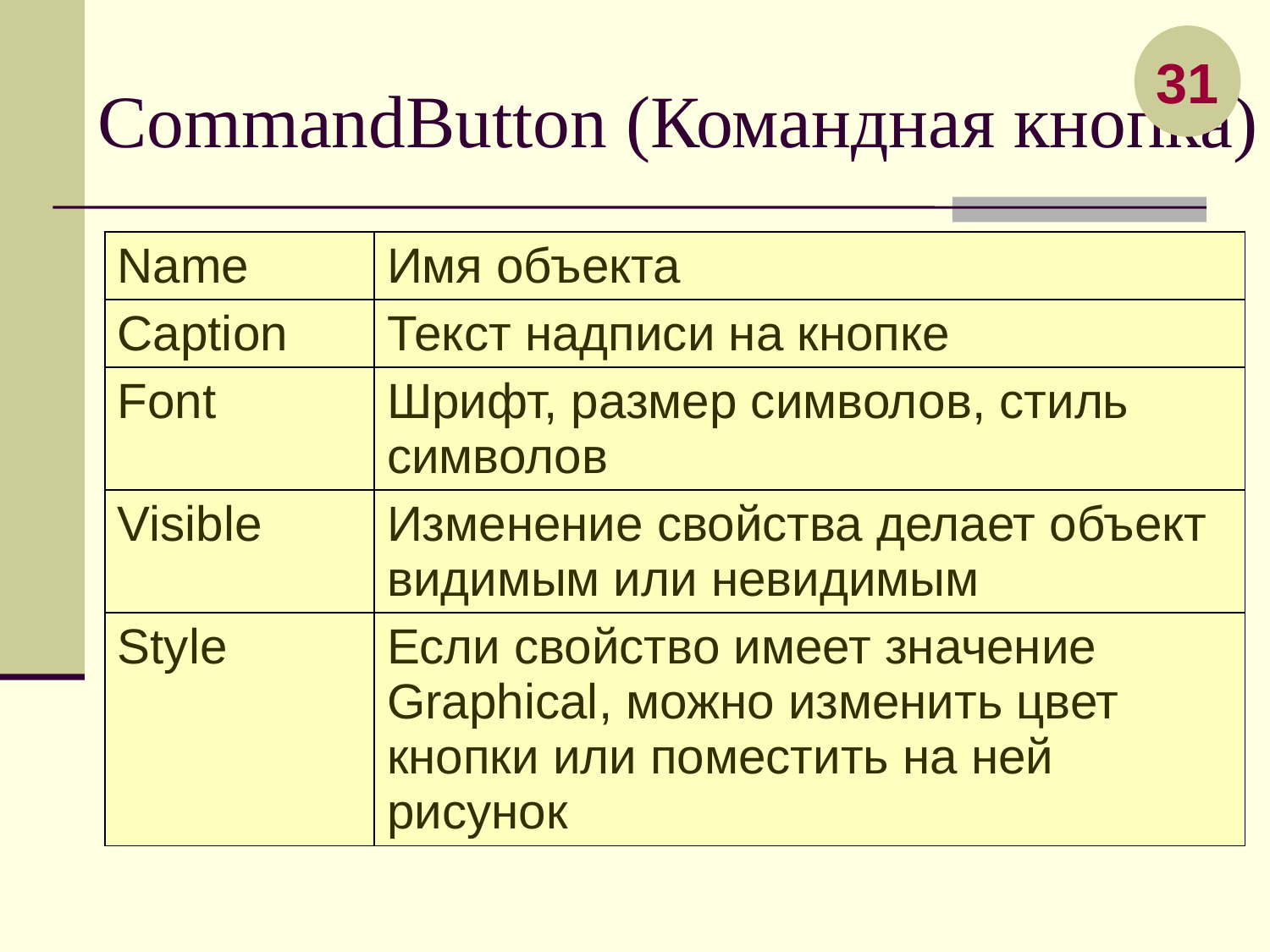

31
# CommandButton (Командная кнопка)
| Name | Имя объекта |
| --- | --- |
| Caption | Текст надписи на кнопке |
| Font | Шрифт, размер символов, стиль символов |
| Visible | Изменение свойства делает объект видимым или невидимым |
| Style | Если свойство имеет значение Graphical, можно изменить цвет кнопки или поместить на ней рисунок |